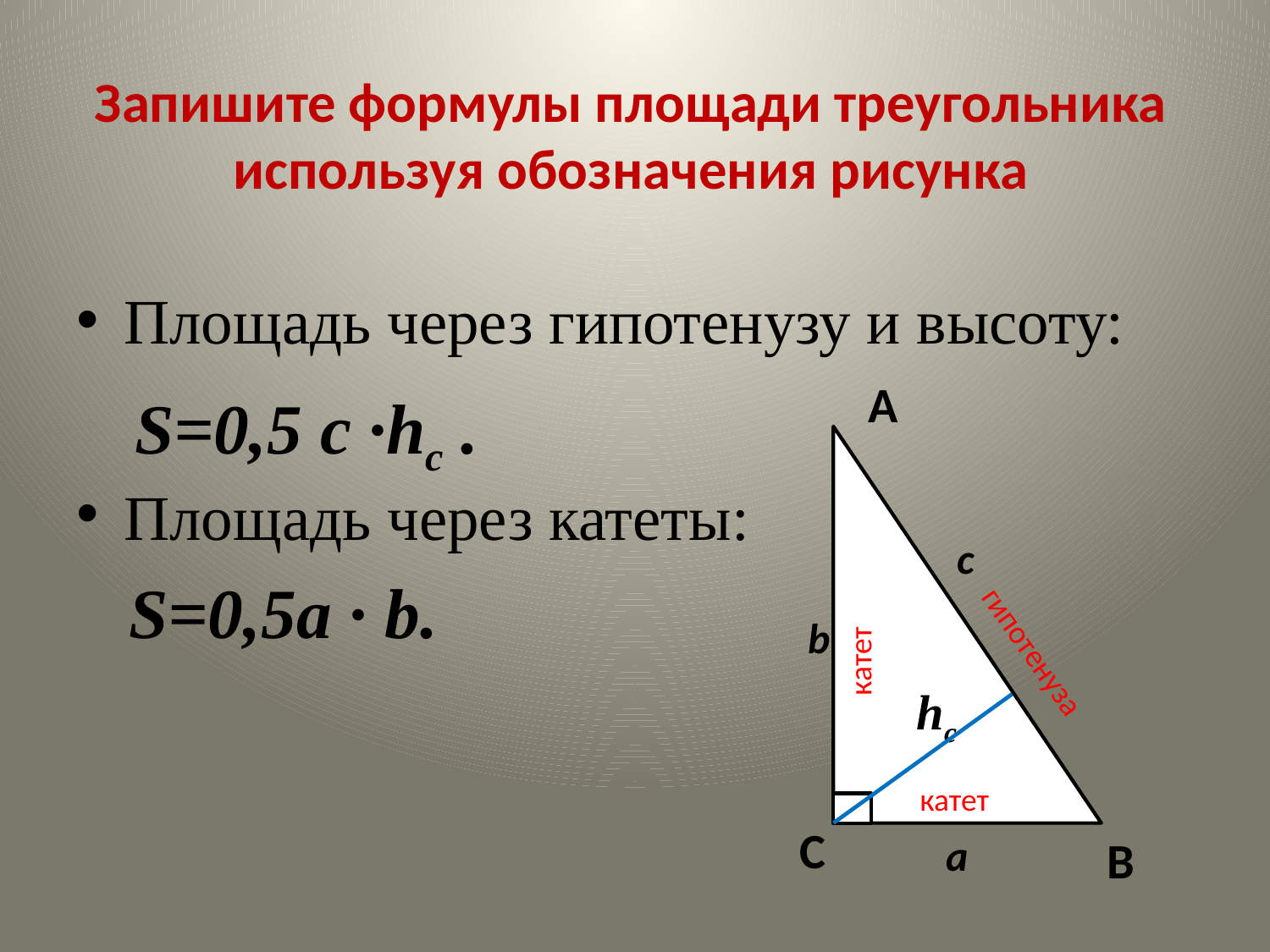

# Запишите формулы площади треугольника используя обозначения рисунка

Площадь через гипотенузу и высоту:

Площадь через катеты:
   S=0,5а ∙ b.

A
S=0,5 с ∙hc .

c
b
катет
гипотенуза
hc
катет

C
a
B